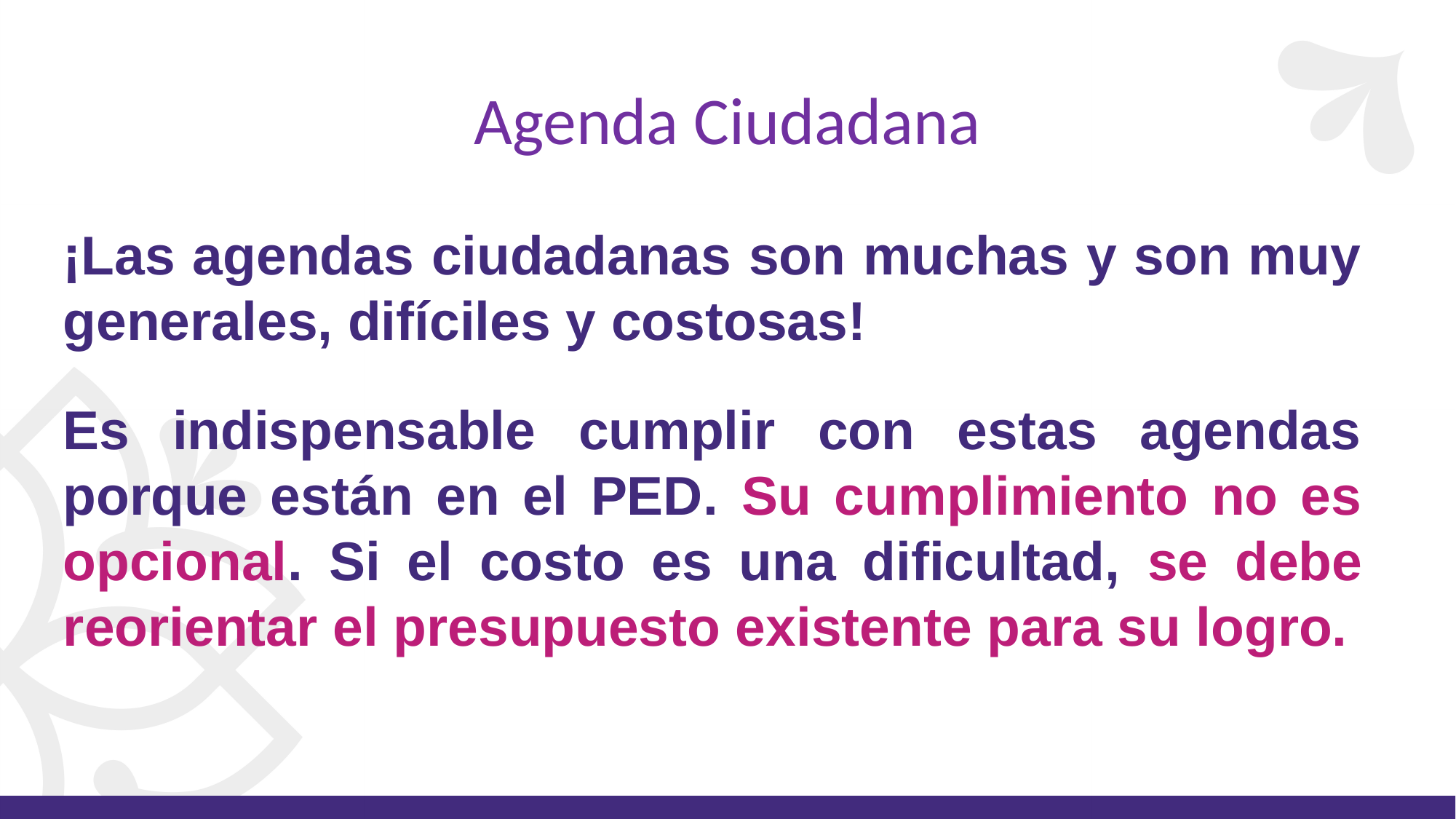

# Agenda Ciudadana
¡Las agendas ciudadanas son muchas y son muy generales, difíciles y costosas!

Es indispensable cumplir con estas agendas porque están en el PED. Su cumplimiento no es opcional. Si el costo es una dificultad, se debe reorientar el presupuesto existente para su logro.